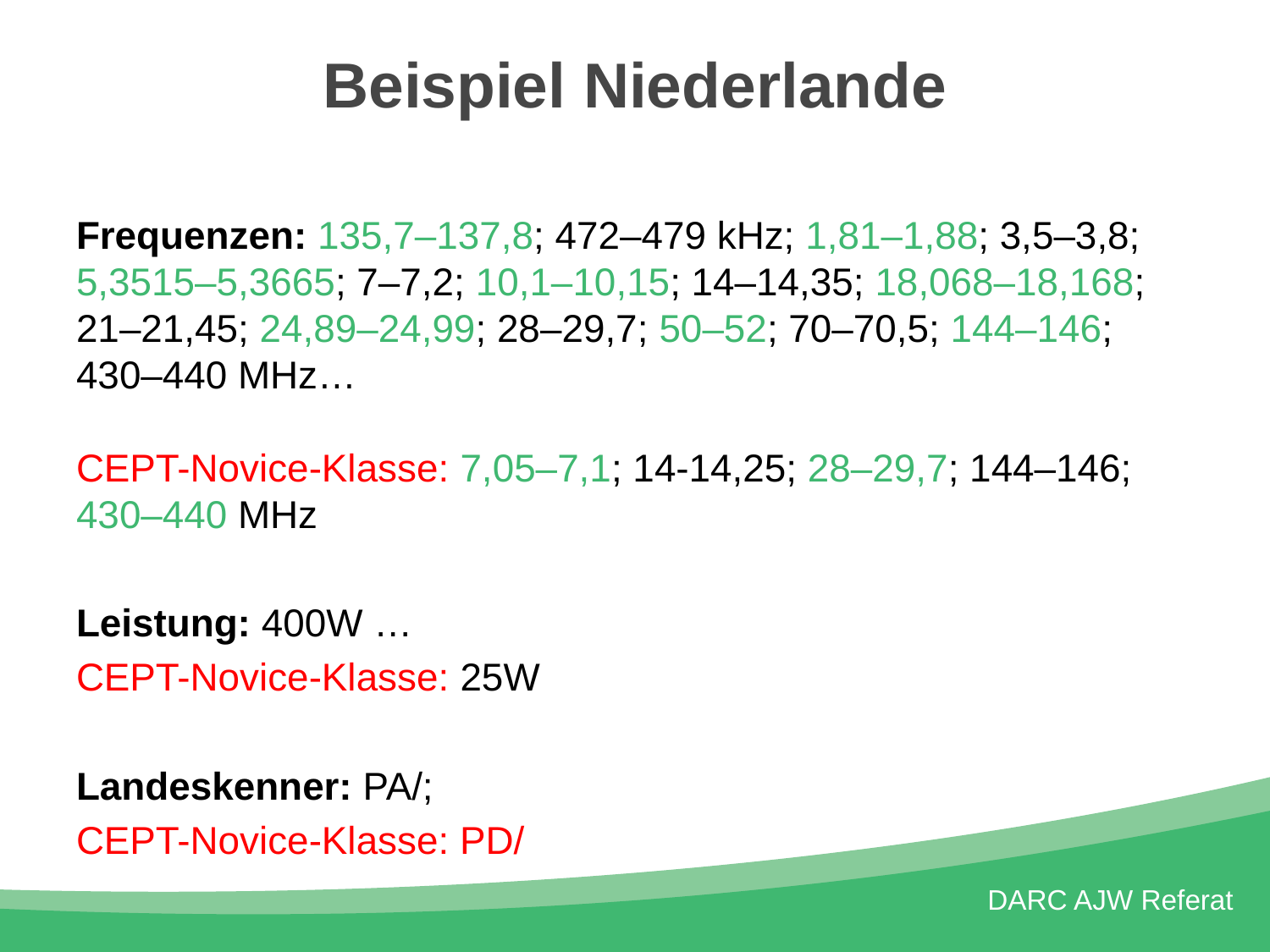

# Beispiel Niederlande

Frequenzen: 135,7–137,8; 472–479 kHz; 1,81–1,88; 3,5–3,8; 5,3515–5,3665; 7–7,2; 10,1–10,15; 14–14,35; 18,068–18,168; 21–21,45; 24,89–24,99; 28–29,7; 50–52; 70–70,5; 144–146; 430–440 MHz…
CEPT-Novice-Klasse: 7,05–7,1; 14-14,25; 28–29,7; 144–146; 430–440 MHz

Leistung: 400W …
CEPT-Novice-Klasse: 25W

Landeskenner: PA/;
CEPT-Novice-Klasse: PD/